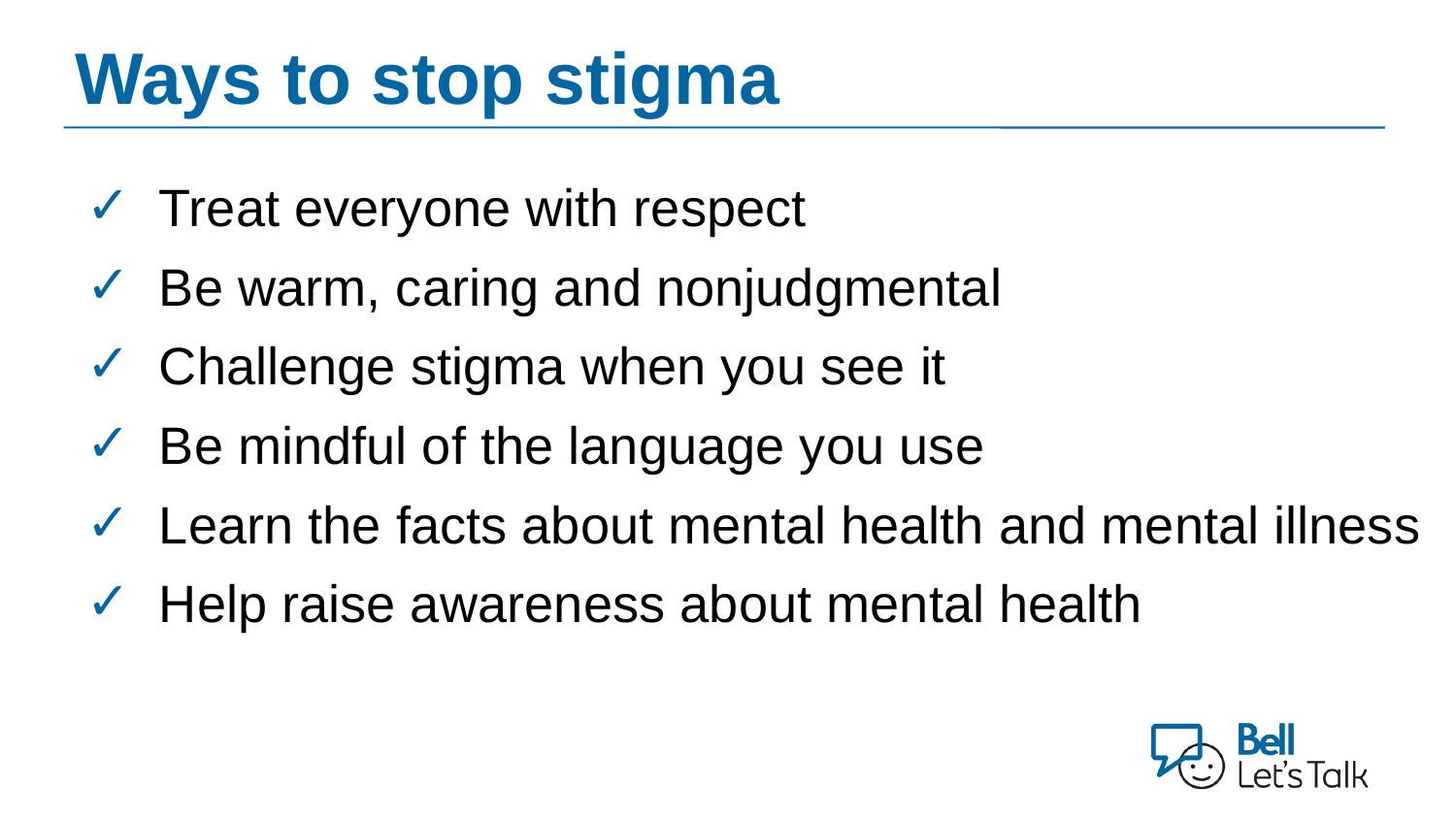

# Ways to stop stigma
Treat everyone with respect
Be warm, caring and nonjudgmental
Challenge stigma when you see it
Be mindful of the language you use
Learn the facts about mental health and mental illness
Help raise awareness about mental health